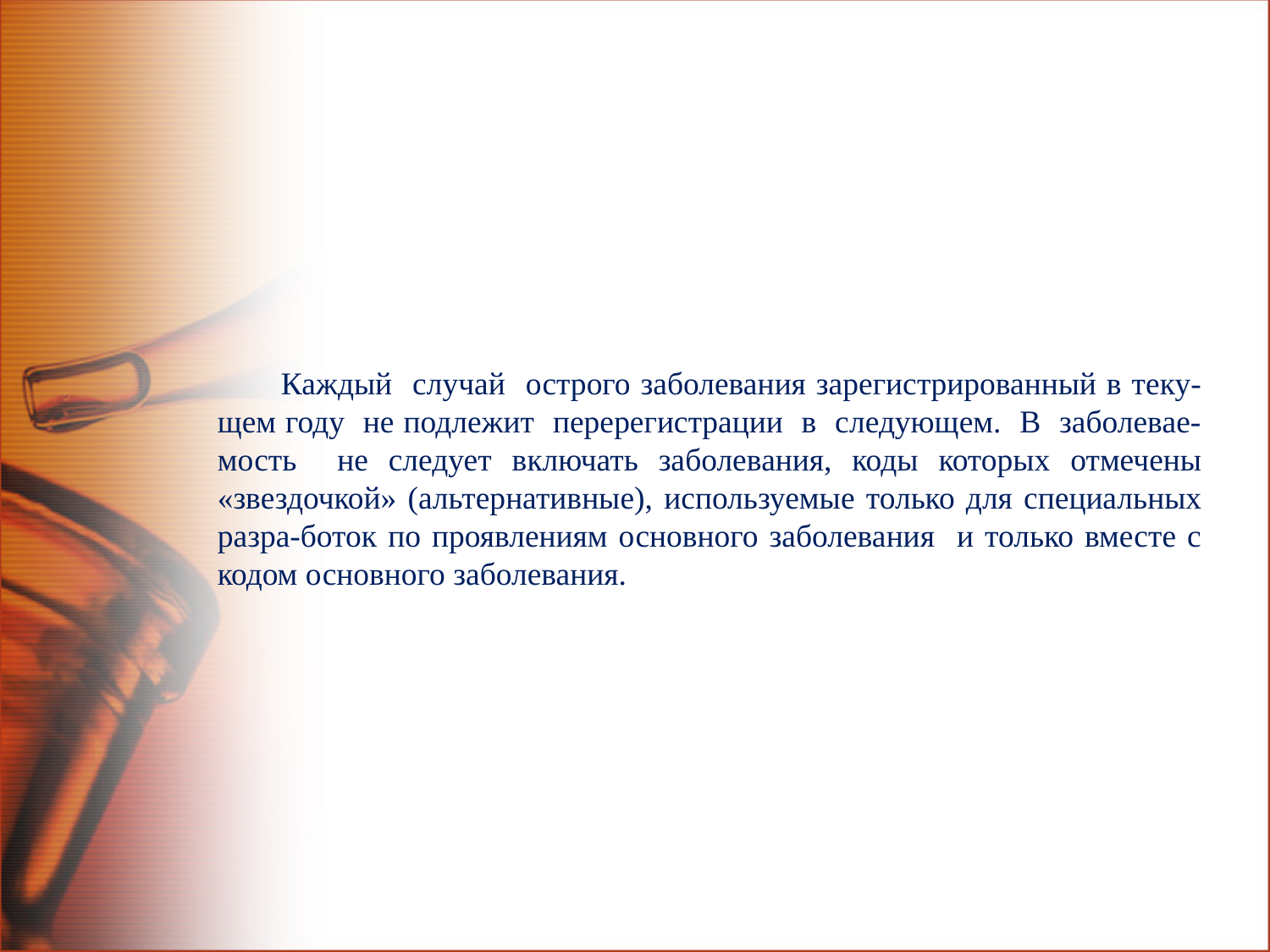

Каждый  случай  острого заболевания зарегистрированный в теку-щем году  не подлежит  перерегистрации  в  следующем.  В  заболевае-мость  не следует включать заболевания, коды которых отмечены «звездочкой» (альтернативные), используемые только для специальных разра-боток по проявлениям основного заболевания  и только вместе с кодом основного заболевания.